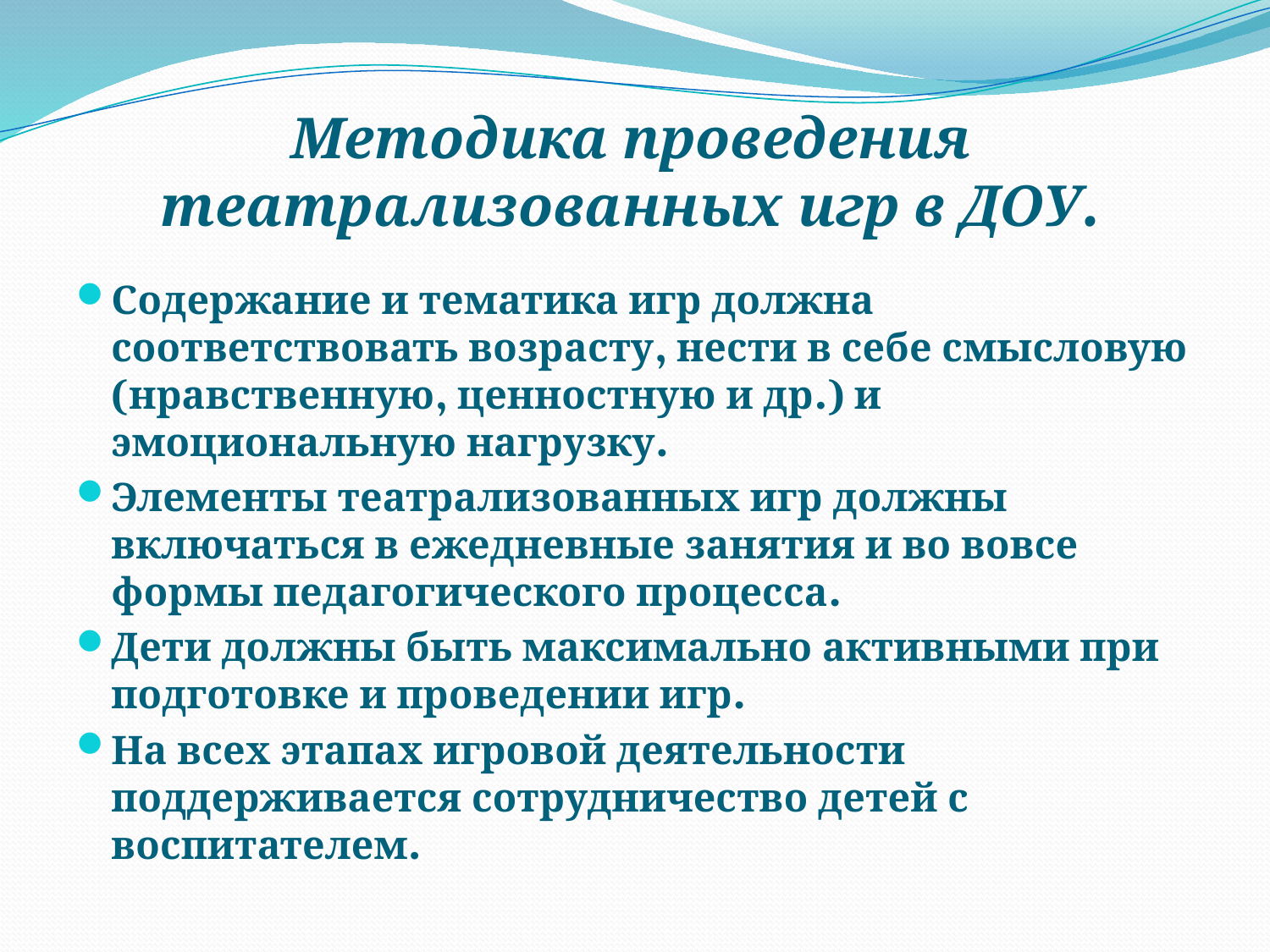

# Методика проведения театрализованных игр в ДОУ.
Содержание и тематика игр должна соответствовать возрасту, нести в себе смысловую (нравственную, ценностную и др.) и эмоциональную нагрузку.
Элементы театрализованных игр должны включаться в ежедневные занятия и во вовсе формы педагогического процесса.
Дети должны быть максимально активными при подготовке и проведении игр.
На всех этапах игровой деятельности поддерживается сотрудничество детей с воспитателем.